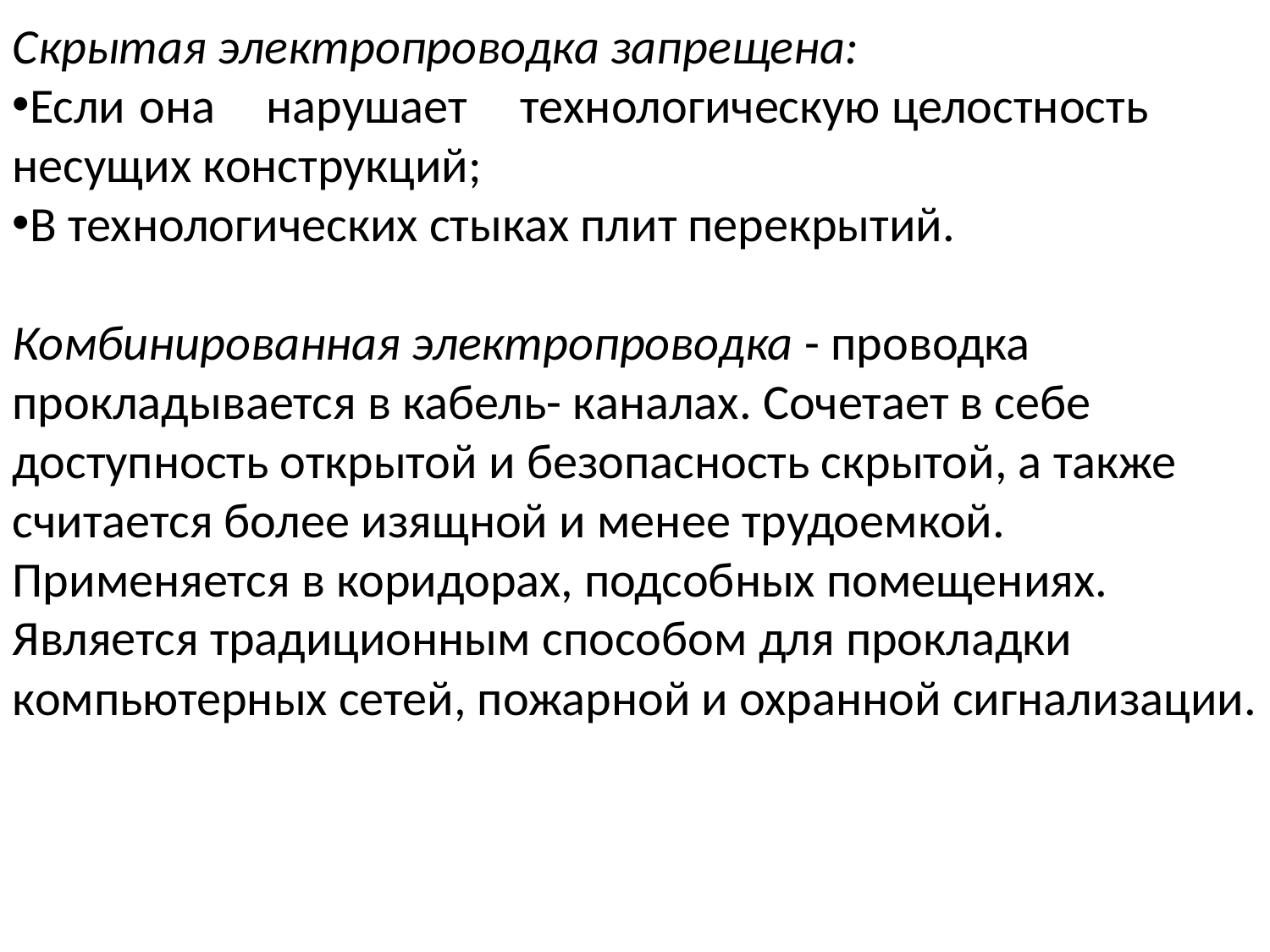

Скрытая электропроводка запрещена:
Если	она	нарушает	технологическую целостность несущих конструкций;
В технологических стыках плит перекрытий.

Комбинированная электропроводка - проводка прокладывается в кабель- каналах. Сочетает в себе доступность открытой и безопасность скрытой, а также считается более изящной и менее трудоемкой. Применяется в коридорах, подсобных помещениях. Является традиционным способом для прокладки компьютерных сетей, пожарной и охранной сигнализации.